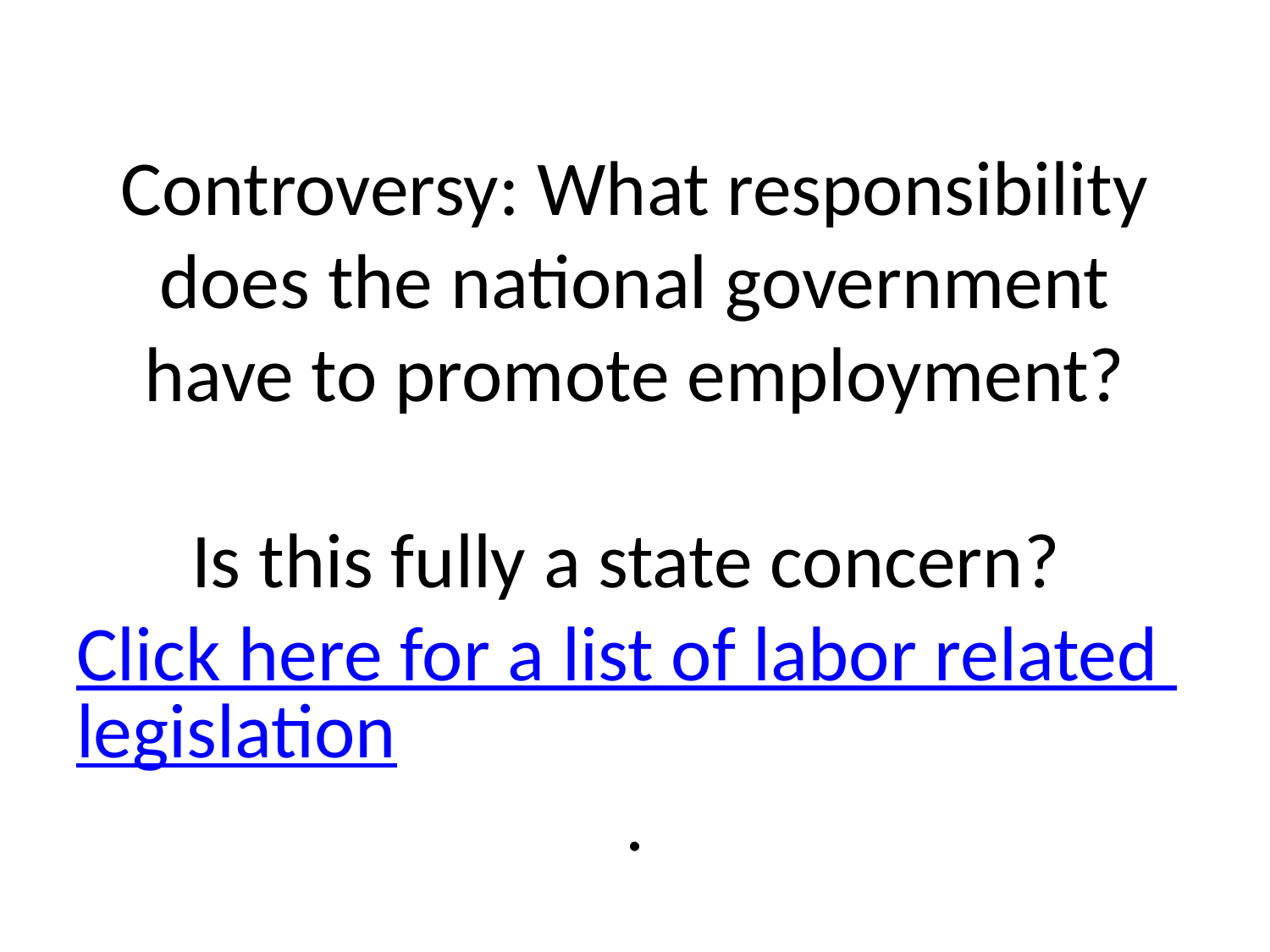

# Controversy: What responsibility does the national government have to promote employment? Is this fully a state concern? Click here for a list of labor related legislation.